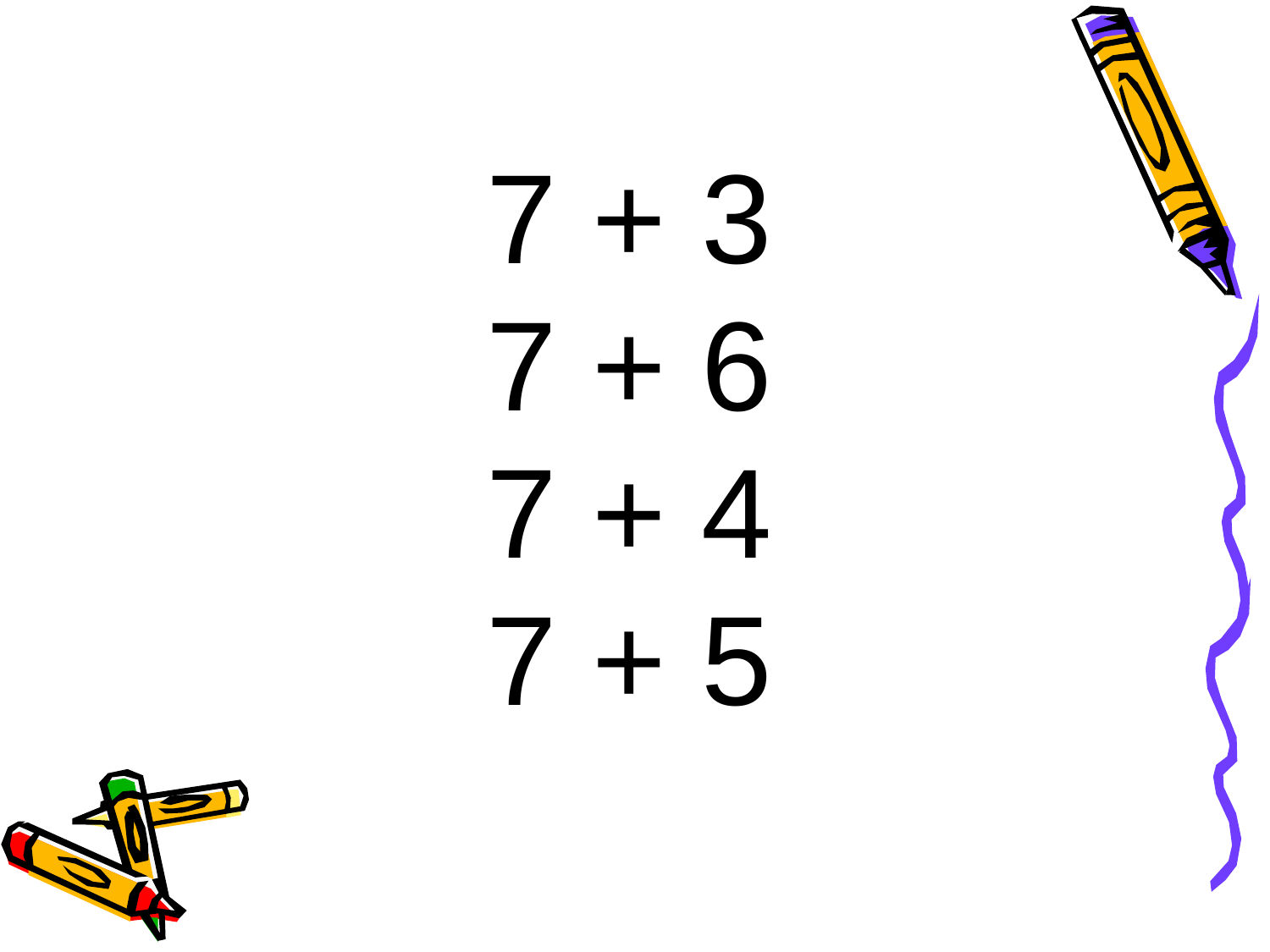

7 + 3
7 + 6
7 + 4
7 + 5